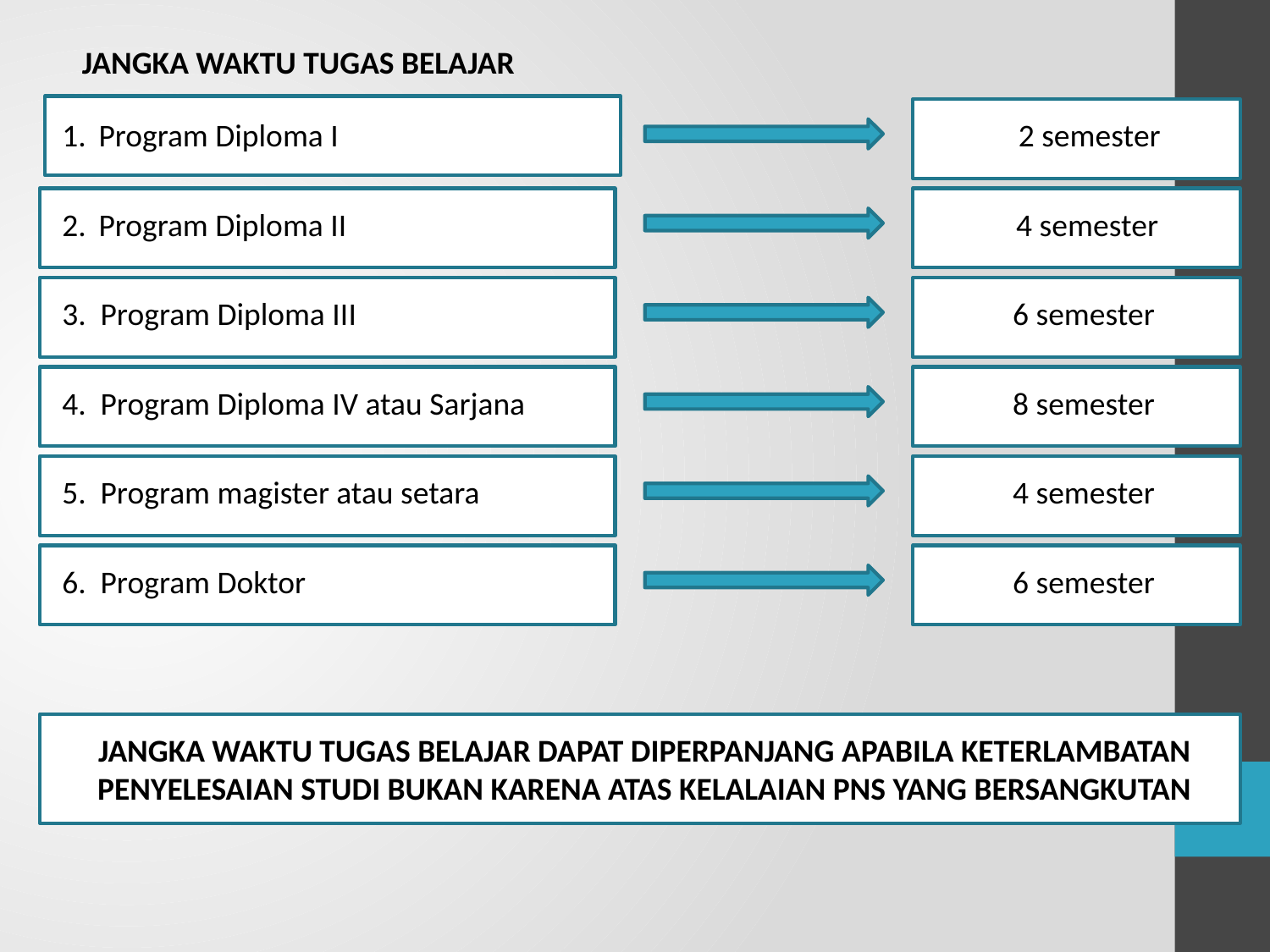

JANGKA WAKTU TUGAS BELAJAR

1.	Program Diploma I
     2 semester

2.	Program Diploma II
   4 semester

3.  Program Diploma III
  6 semester

4.  Program Diploma IV atau Sarjana
  8 semester

5.  Program magister atau setara
  4 semester

6.  Program Doktor
  6 semester

JANGKA WAKTU TUGAS BELAJAR DAPAT DIPERPANJANG APABILA KETERLAMBATAN PENYELESAIAN STUDI BUKAN KARENA ATAS KELALAIAN PNS YANG BERSANGKUTAN